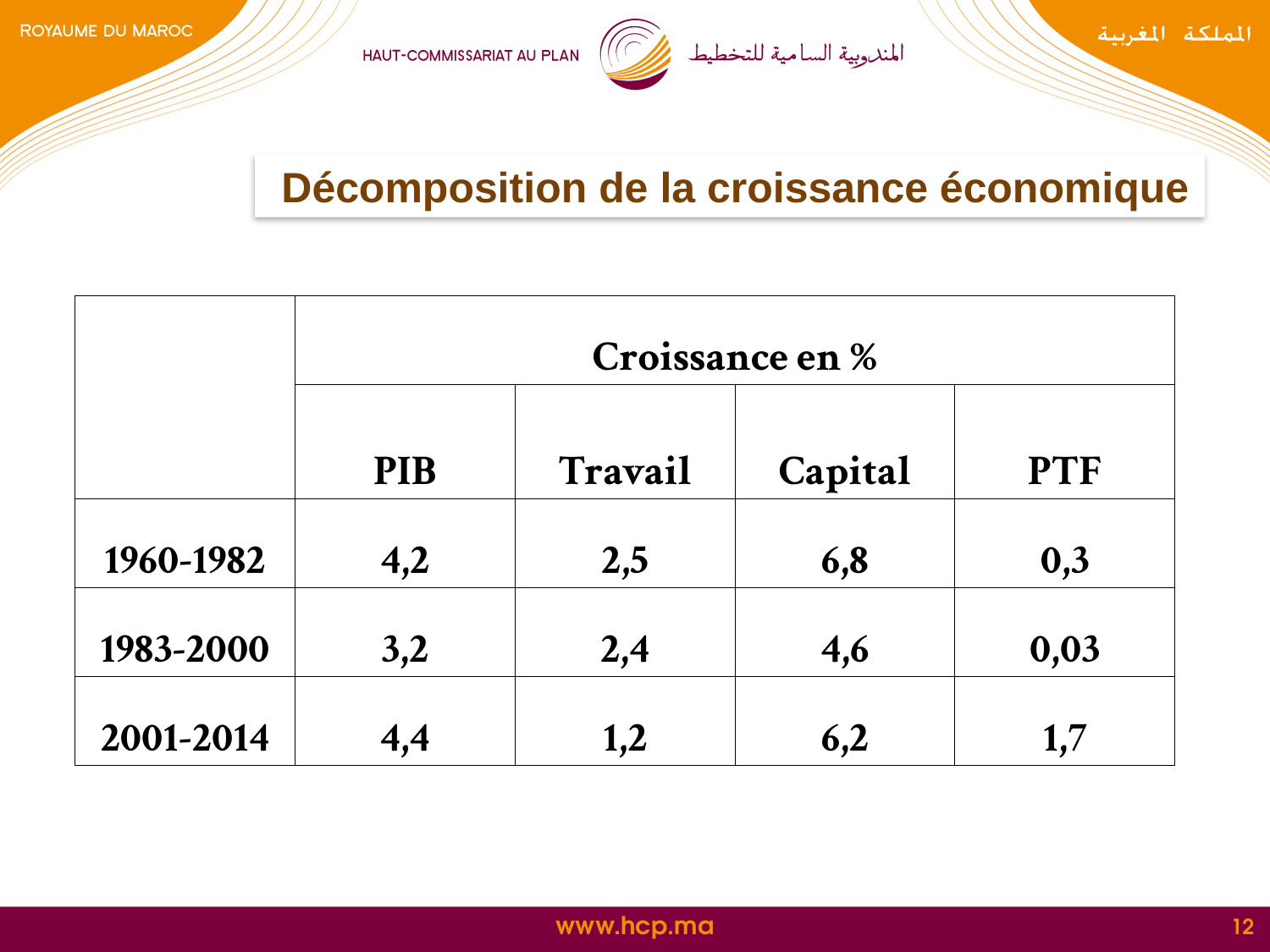

Décomposition de la croissance économique
|  | Croissance en % |  |  |  |
| --- | --- | --- | --- | --- |
|  | PIB | Travail | Capital | PTF |
| 1960-1982 | 4,2 | 2,5 | 6,8 | 0,3 |
| 1983-2000 | 3,2 | 2,4 | 4,6 | 0,03 |
| 2001-2014 | 4,4 | 1,2 | 6,2 | 1,7 |
12